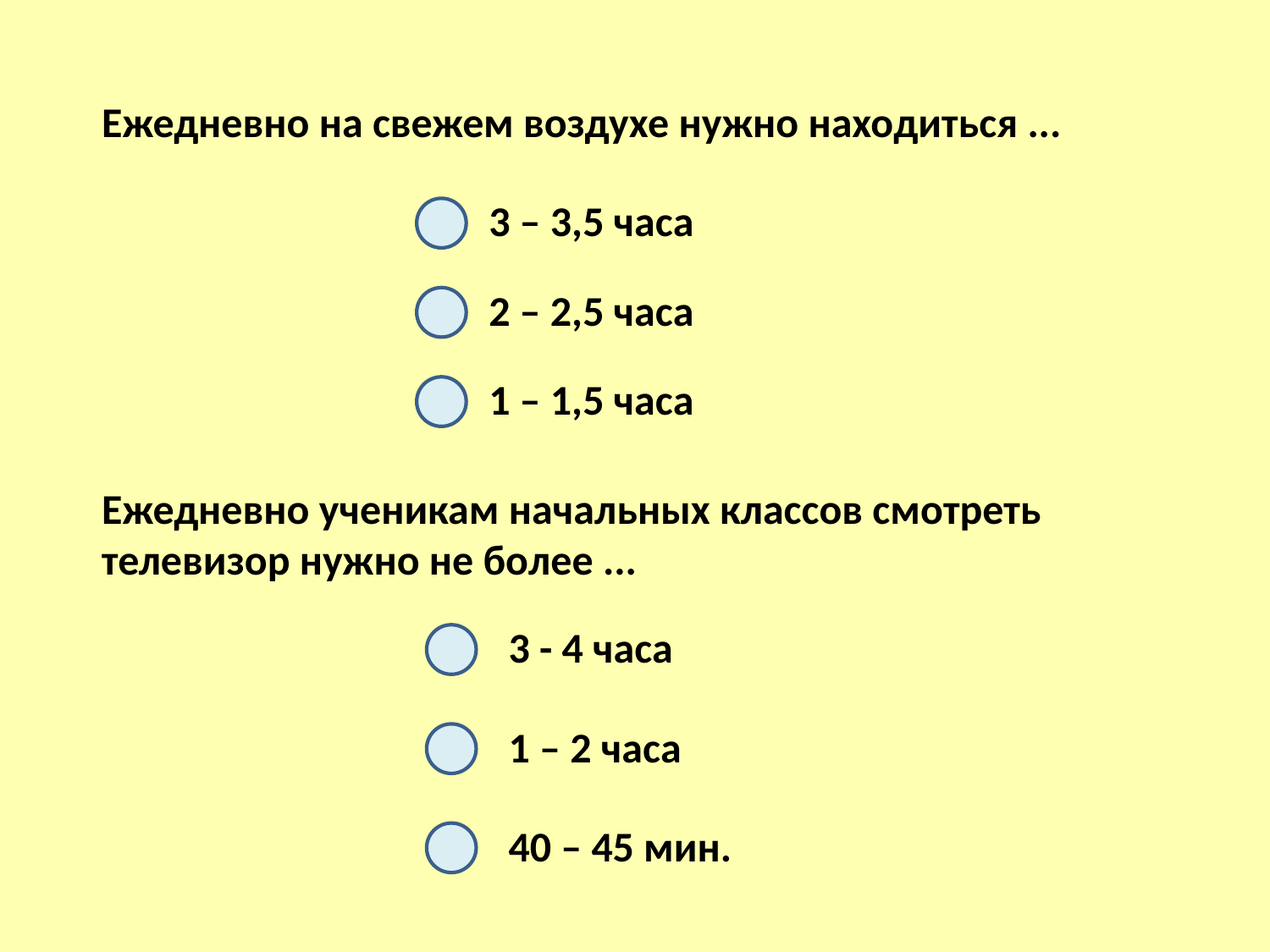

Ежедневно на свежем воздухе нужно находиться ...
3 – 3,5 часа

2 – 2,5 часа

1 – 1,5 часа

Ежедневно ученикам начальных классов смотреть телевизор нужно не более ...
3 - 4 часа

1 – 2 часа

40 – 45 мин.